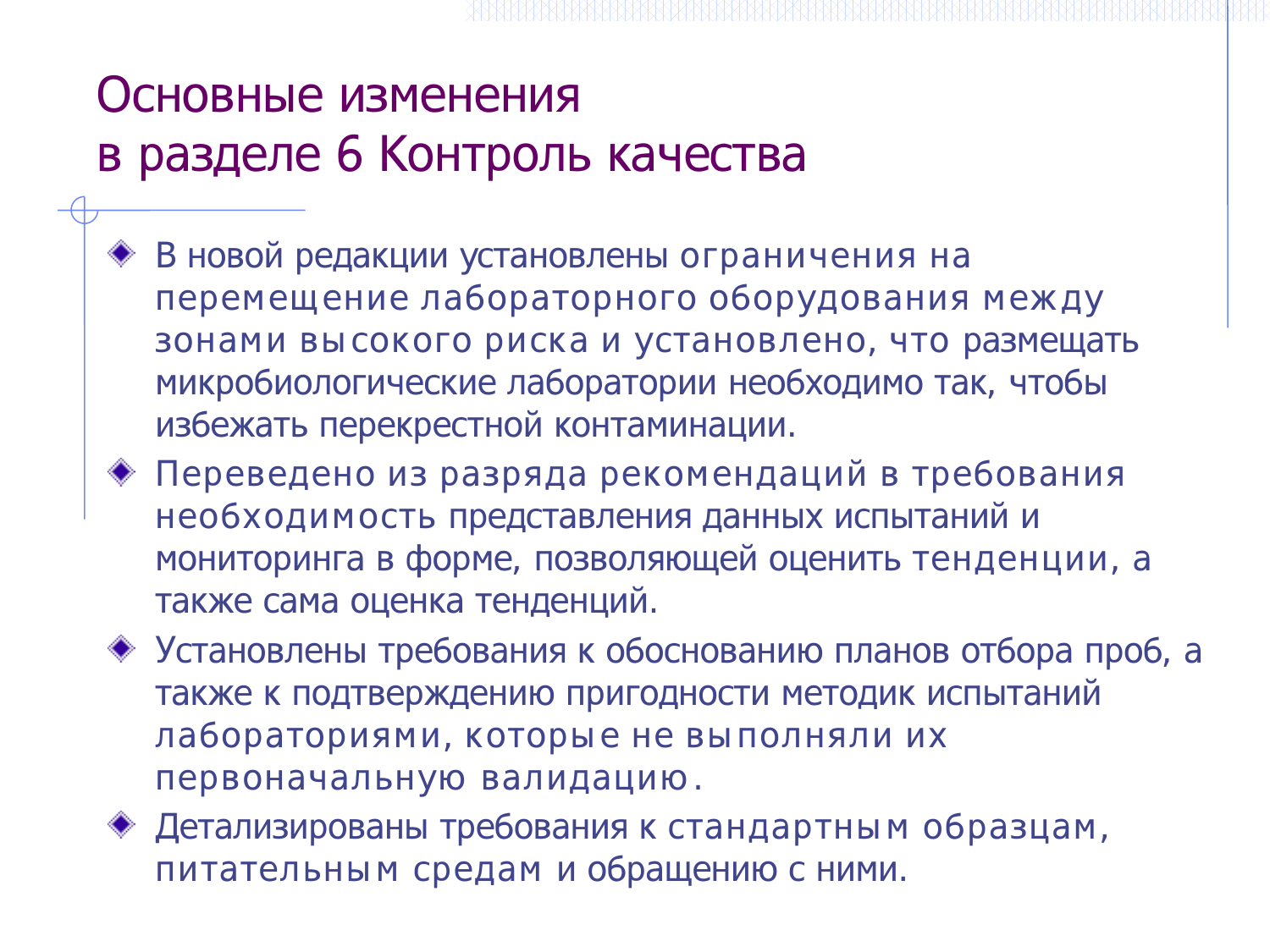

Основные изменения
в разделе 6 Контроль качества
В новой редакции установлены ограничения на перемещение лабораторного оборудования между зонами высокого риска и установлено, что размещать микробиологические лаборатории необходимо так, чтобы  избежать перекрестной контаминации.
Переведено из разряда рекомендаций в требования необходимость представления данных испытаний и мониторинга в форме, позволяющей оценить тенденции, а также сама оценка тенденций.
Установлены требования к обоснованию планов отбора проб, а также к подтверждению пригодности методик испытаний лабораториями, которые не выполняли их первоначальную валидацию.
Детализированы требования к стандартным образцам, питательным средам и обращению с ними.